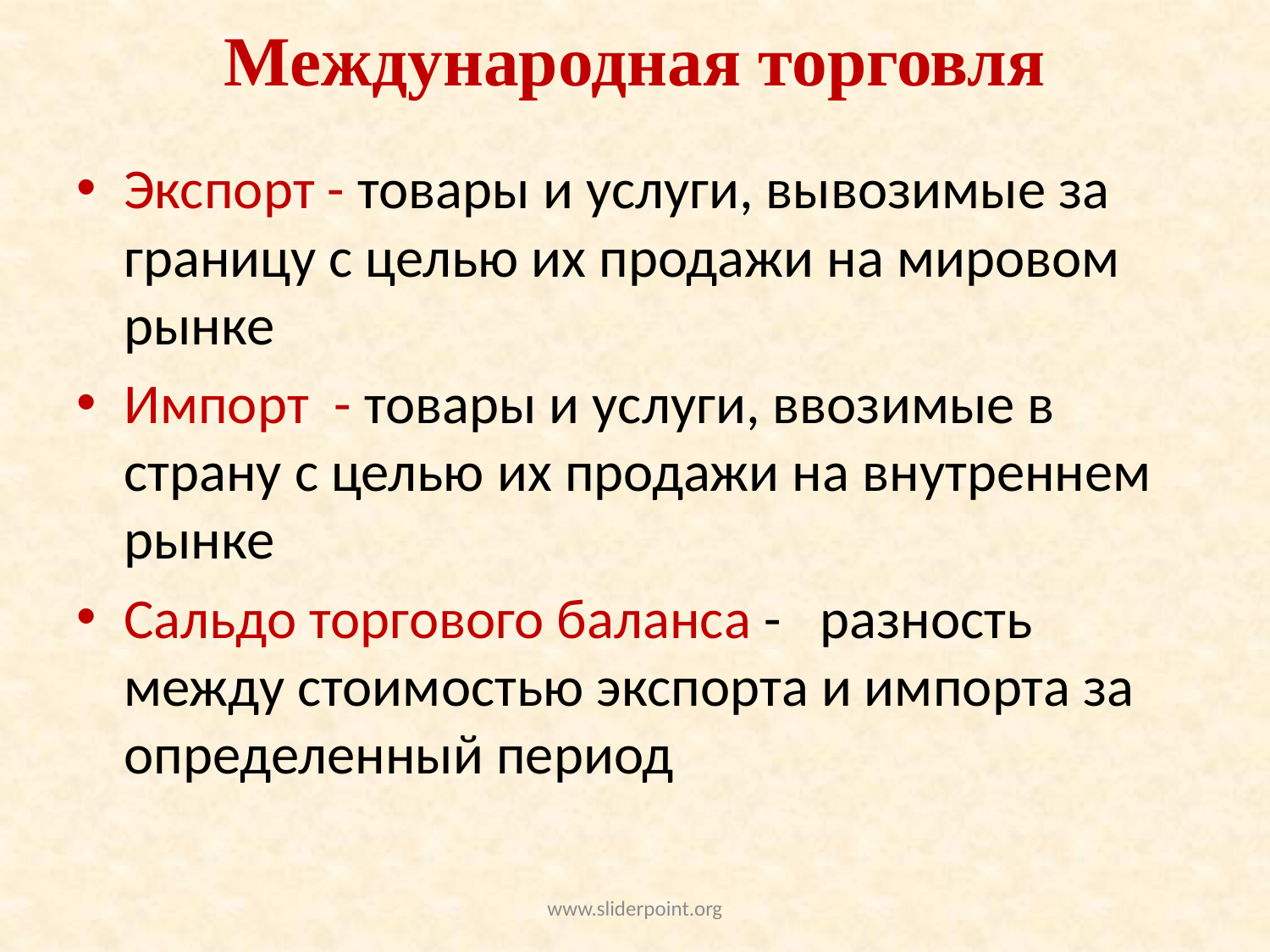

# Международная торговля
Экспорт - товары и услуги, вывозимые за границу с целью их продажи на мировом рынке
Импорт  - товары и услуги, ввозимые в страну с целью их продажи на внутреннем рынке
Сальдо торгового баланса -   разность между стоимостью экспорта и импорта за определенный период

www.sliderpoint.org